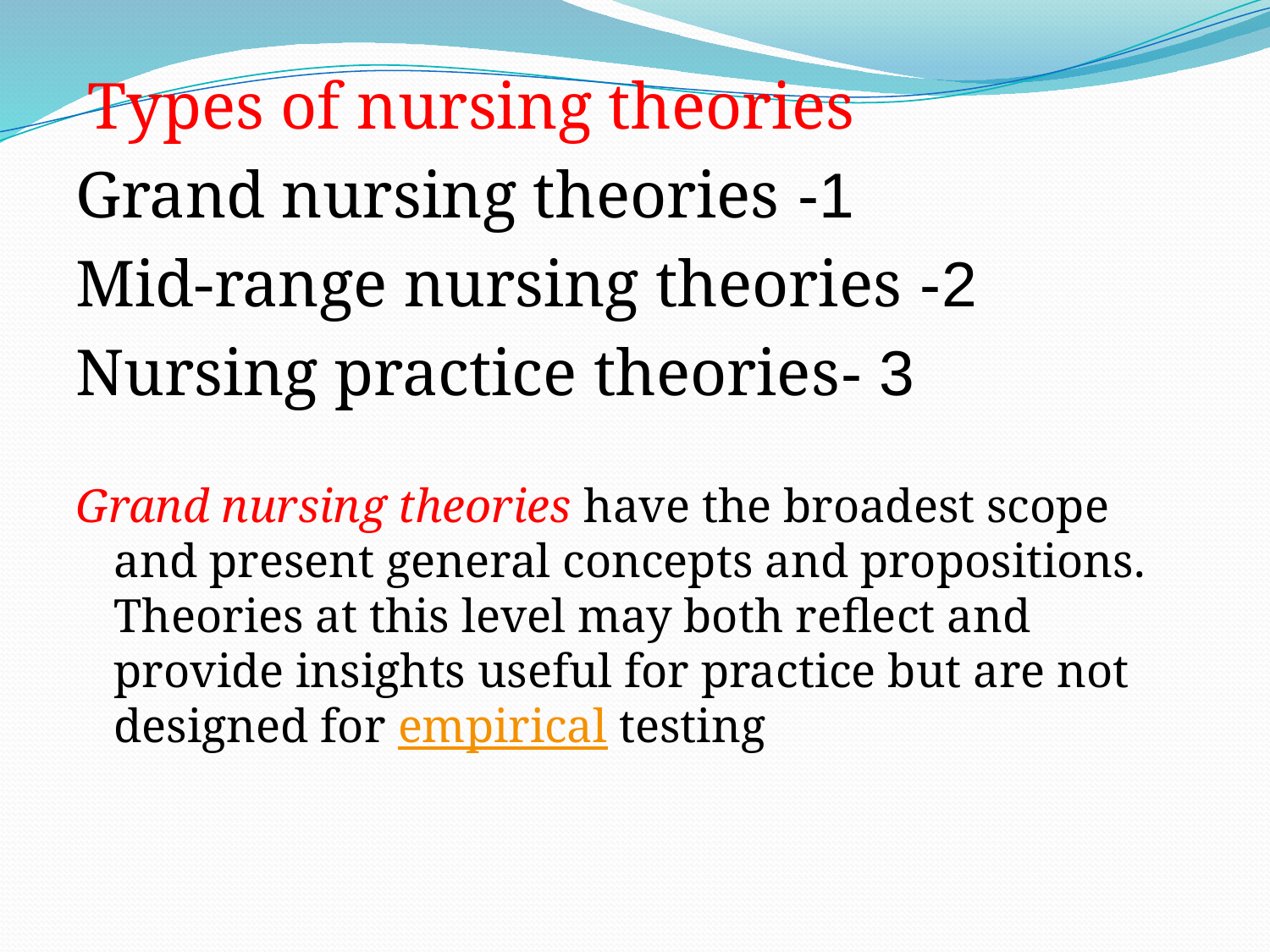

Types of nursing theories
1- Grand nursing theories
2- Mid-range nursing theories
3 -Nursing practice theories

Grand nursing theories have the broadest scope and present general concepts and propositions. Theories at this level may both reflect and provide insights useful for practice but are not designed for empirical testing